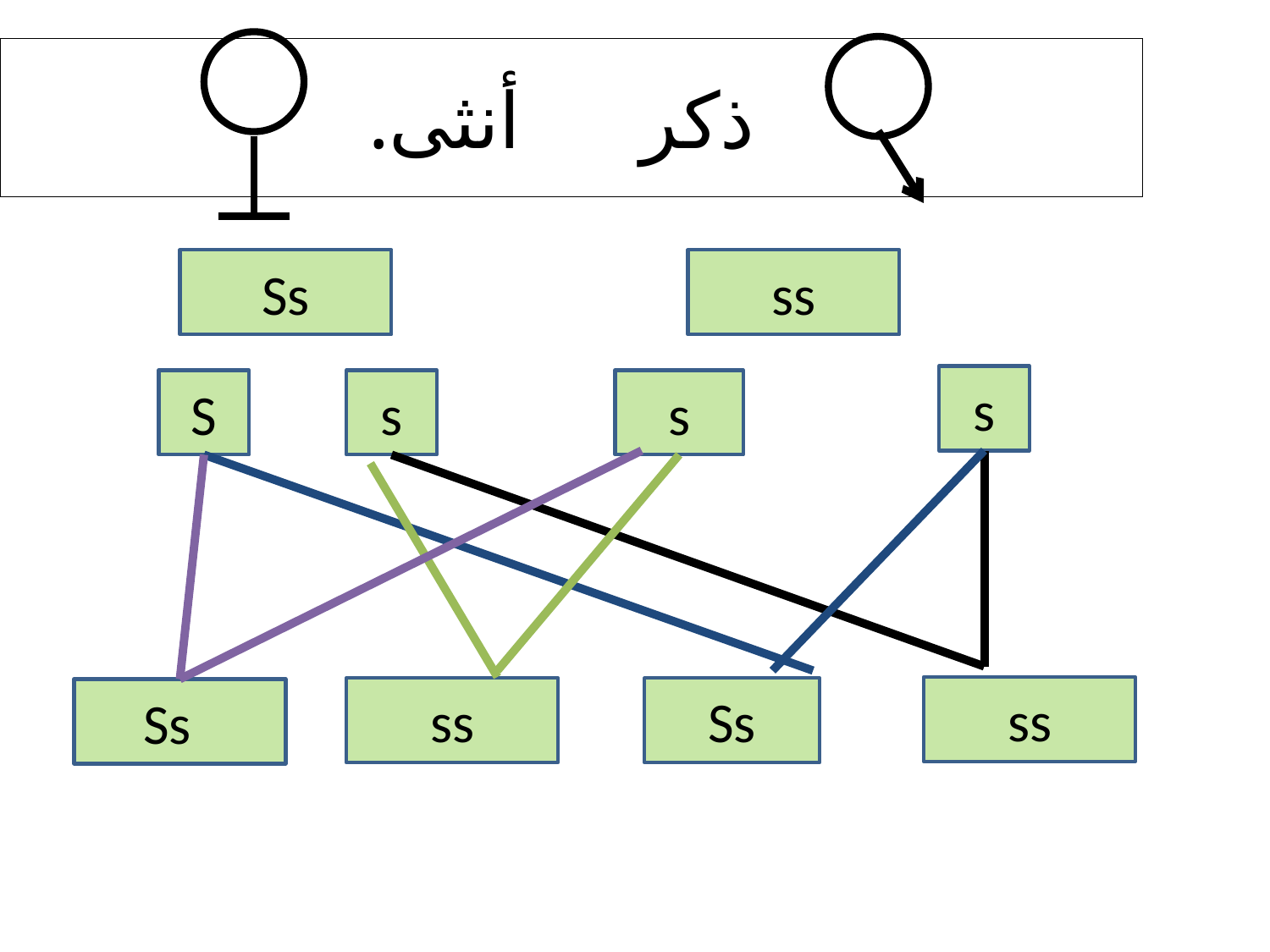

ذكر 		أنثى.
Ss
ss
s
S
s
s
ss
ss
Ss
Ss